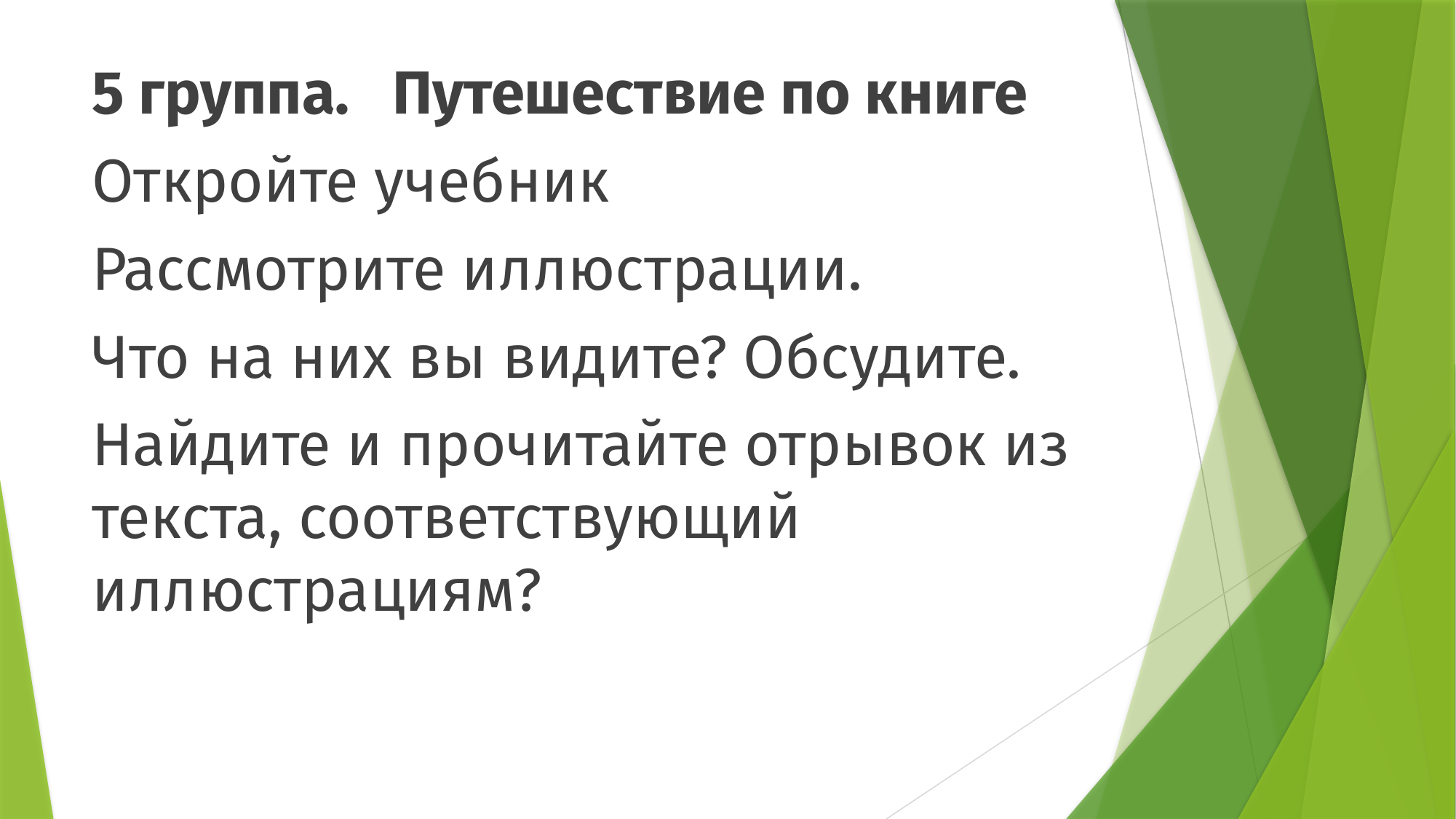

5 группа.   Путешествие по книге
Откройте учебник
Рассмотрите иллюстрации.
Что на них вы видите? Обсудите.
Найдите и прочитайте отрывок из текста, соответствующий  иллюстрациям?

#